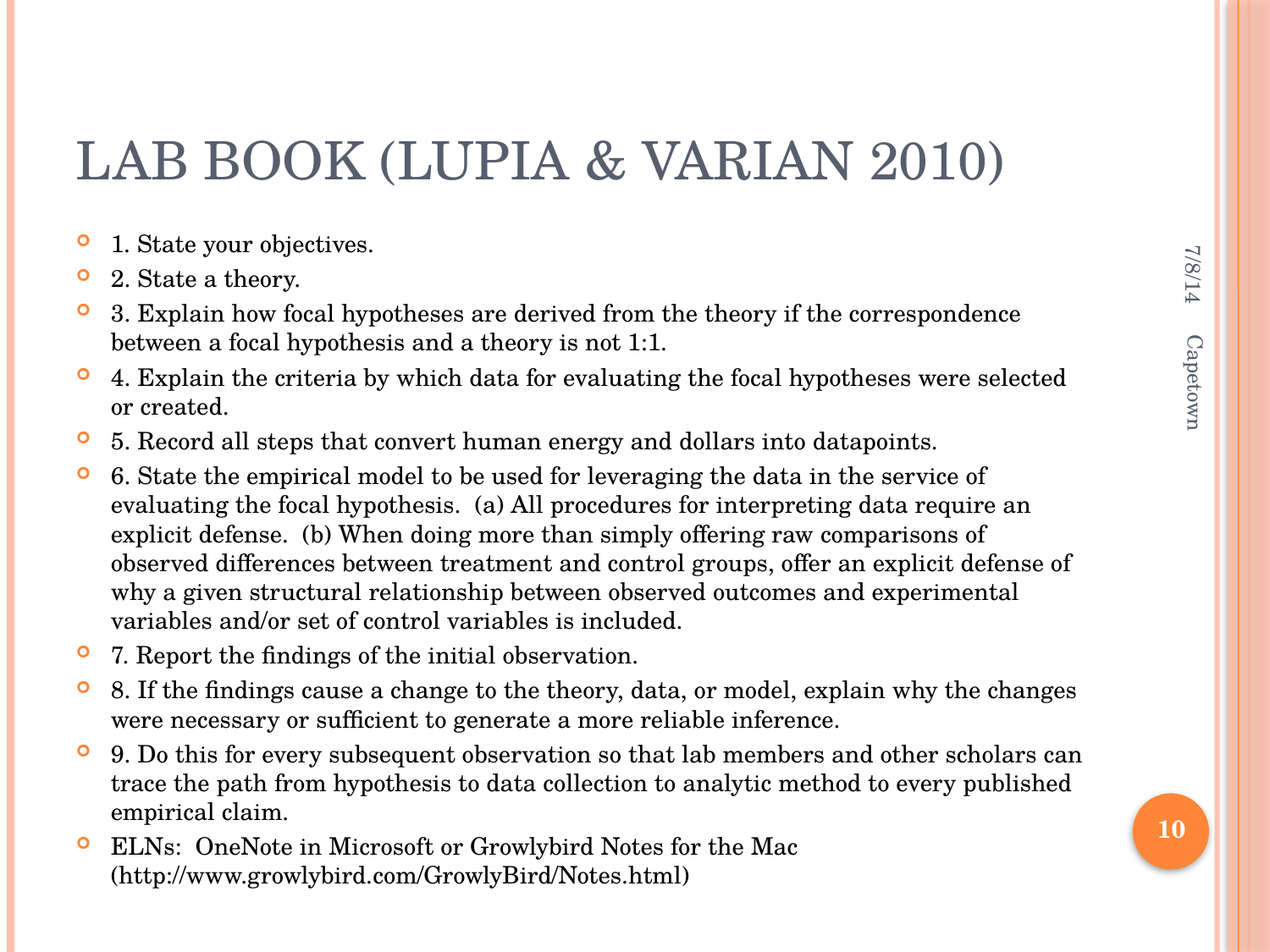

# Lab Book (Lupia & Varian 2010)
7/8/14
1. State your objectives.
2. State a theory.
3. Explain how focal hypotheses are derived from the theory if the correspondence between a focal hypothesis and a theory is not 1:1.
4. Explain the criteria by which data for evaluating the focal hypotheses were selected or created.
5. Record all steps that convert human energy and dollars into datapoints.
6. State the empirical model to be used for leveraging the data in the service of evaluating the focal hypothesis.  (a) All procedures for interpreting data require an explicit defense.  (b) When doing more than simply offering raw comparisons of observed differences between treatment and control groups, offer an explicit defense of why a given structural relationship between observed outcomes and experimental variables and/or set of control variables is included.
7. Report the findings of the initial observation.
8. If the findings cause a change to the theory, data, or model, explain why the changes were necessary or sufficient to generate a more reliable inference.
9. Do this for every subsequent observation so that lab members and other scholars can trace the path from hypothesis to data collection to analytic method to every published empirical claim.
ELNs:  OneNote in Microsoft or Growlybird Notes for the Mac (http://www.growlybird.com/GrowlyBird/Notes.html)
Capetown
10